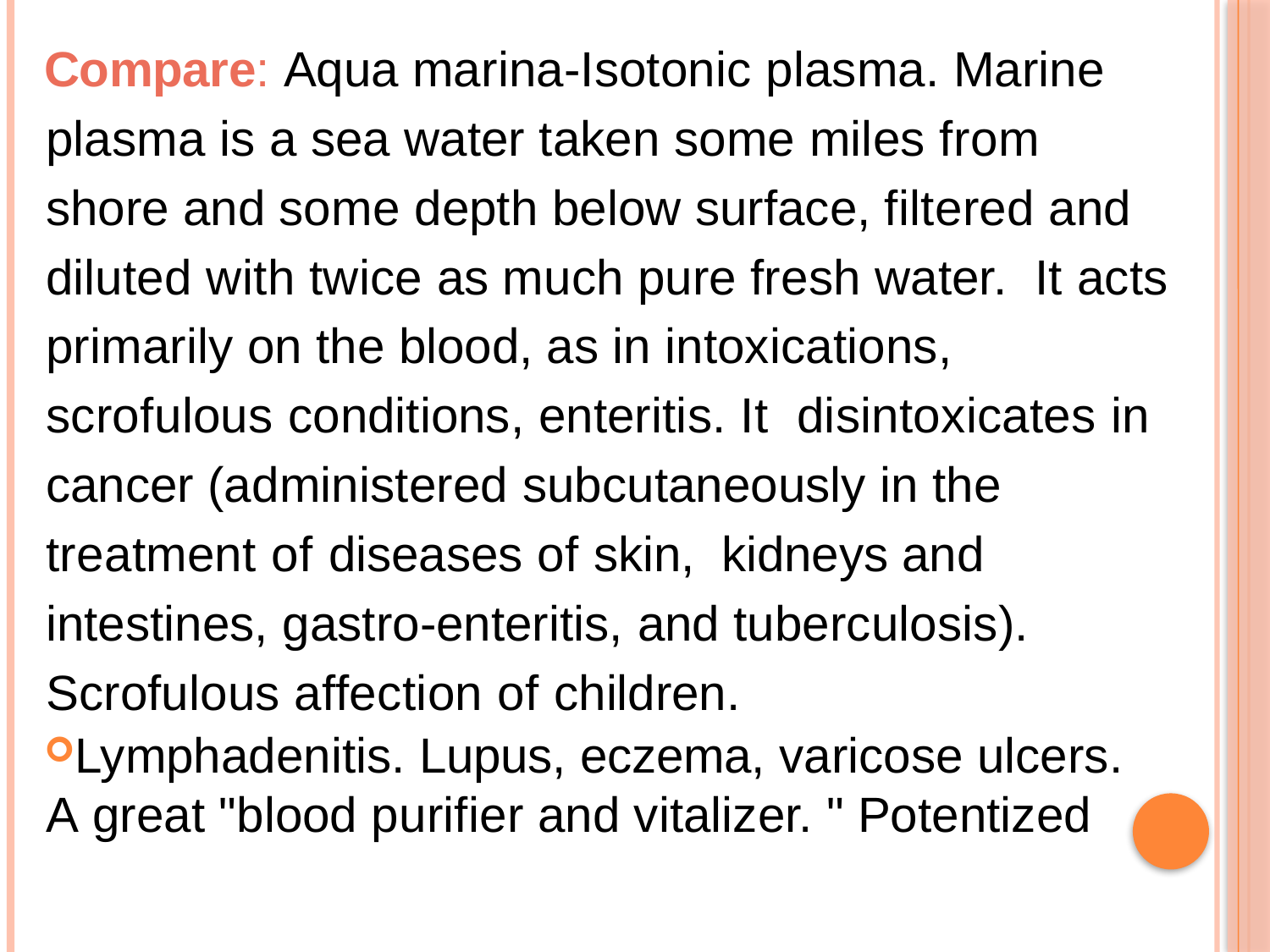

Compare: Aqua marina-Isotonic plasma. Marine plasma is a sea water taken some miles from  shore and some depth below surface, filtered and diluted with twice as much pure fresh water.  It acts primarily on the blood, as in intoxications, scrofulous conditions, enteritis. It  disintoxicates in cancer (administered subcutaneously in the treatment of diseases of skin,  kidneys and intestines, gastro-enteritis, and tuberculosis). Scrofulous affection of children.
Lymphadenitis. Lupus, eczema, varicose ulcers. A great "blood purifier and vitalizer. " Potentized